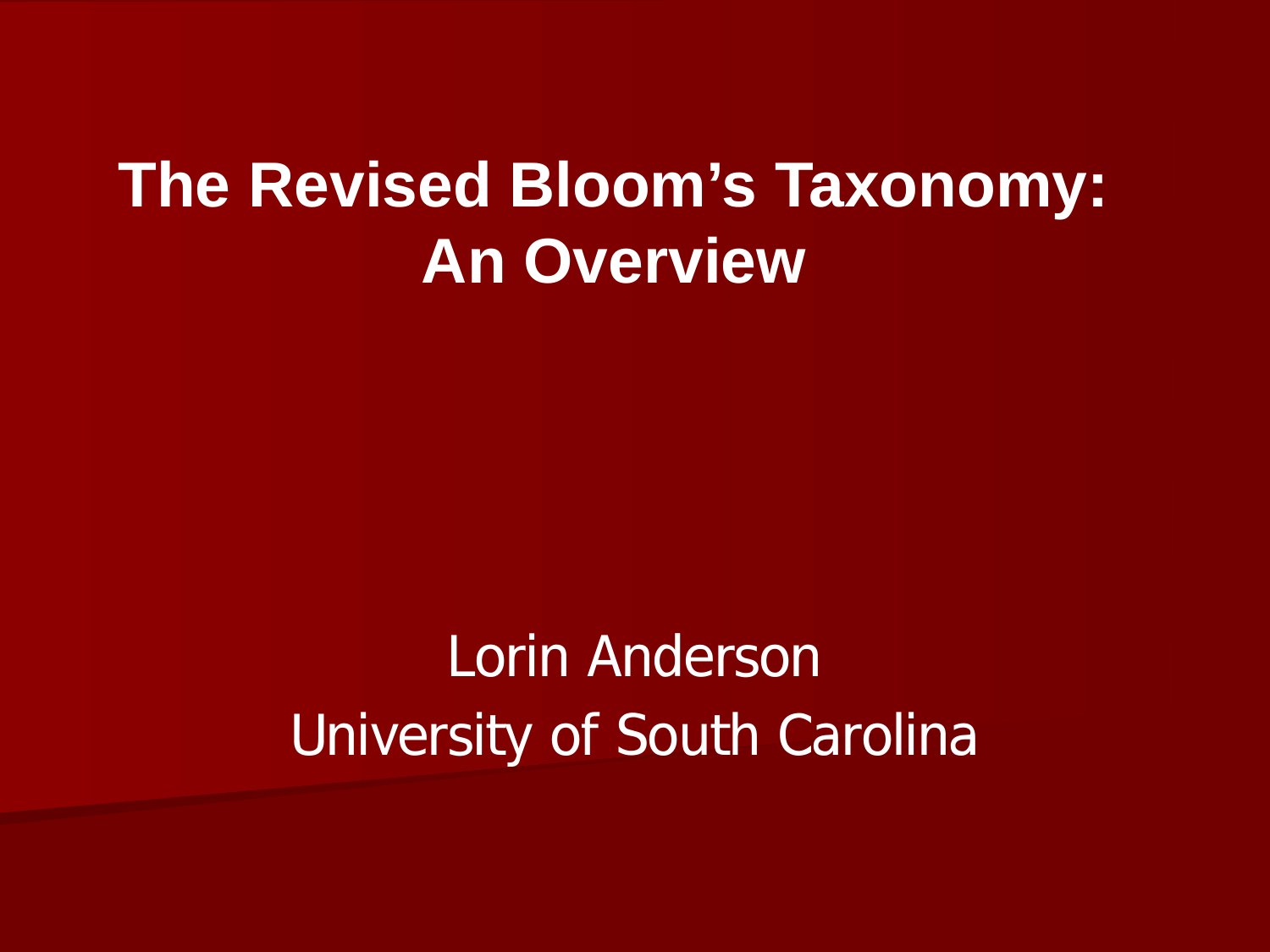

The Revised Bloom’s Taxonomy: An Overview
Lorin Anderson
University of South Carolina